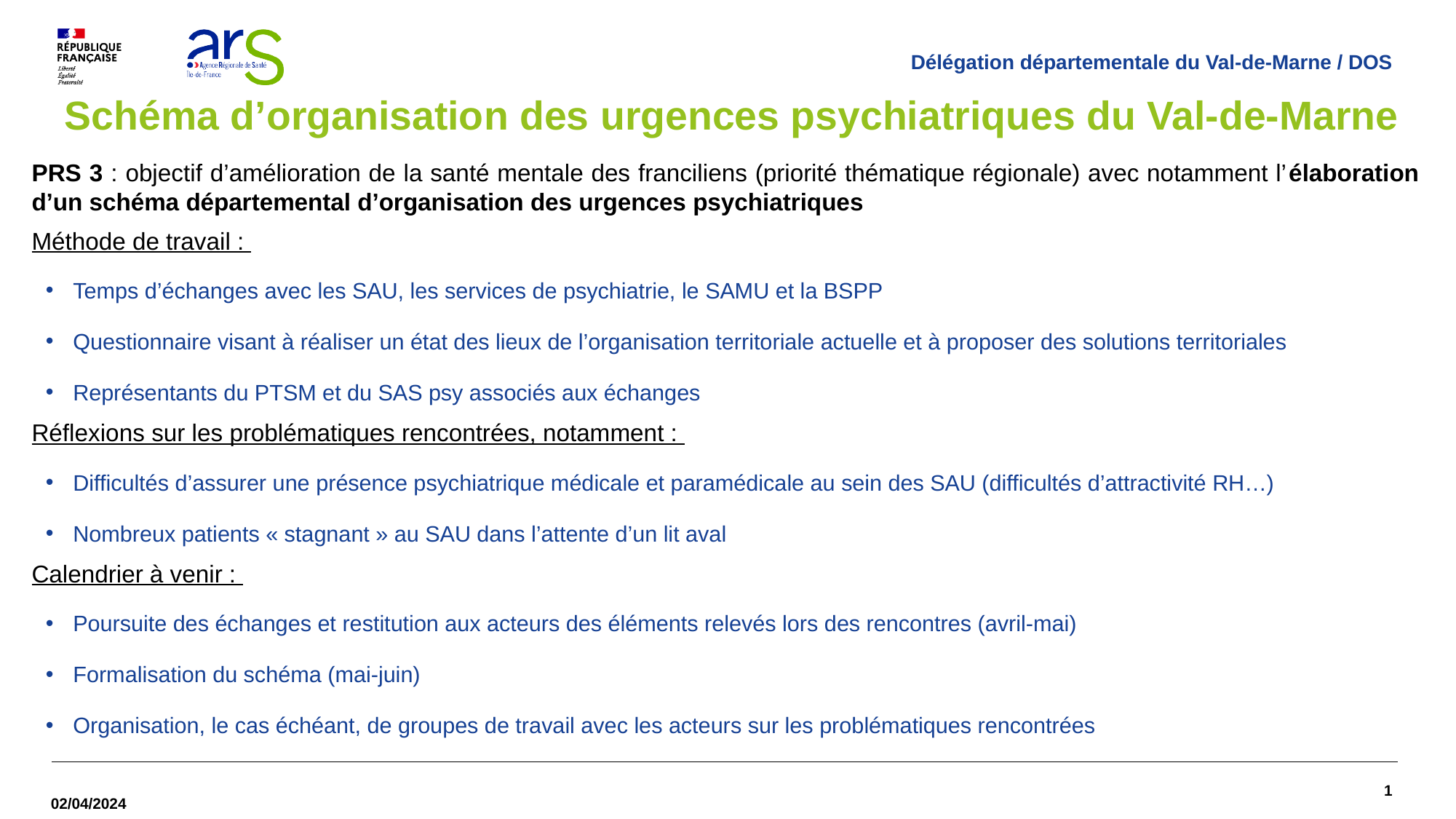

Délégation départementale du Val-de-Marne / DOS
# Schéma d’organisation des urgences psychiatriques du Val-de-Marne
PRS 3 : objectif d’amélioration de la santé mentale des franciliens (priorité thématique régionale) avec notamment l’élaboration d’un schéma départemental d’organisation des urgences psychiatriques
Méthode de travail :
Temps d’échanges avec les SAU, les services de psychiatrie, le SAMU et la BSPP
Questionnaire visant à réaliser un état des lieux de l’organisation territoriale actuelle et à proposer des solutions territoriales
Représentants du PTSM et du SAS psy associés aux échanges
Réflexions sur les problématiques rencontrées, notamment :
Difficultés d’assurer une présence psychiatrique médicale et paramédicale au sein des SAU (difficultés d’attractivité RH…)
Nombreux patients « stagnant » au SAU dans l’attente d’un lit aval
Calendrier à venir :
Poursuite des échanges et restitution aux acteurs des éléments relevés lors des rencontres (avril-mai)
Formalisation du schéma (mai-juin)
Organisation, le cas échéant, de groupes de travail avec les acteurs sur les problématiques rencontrées
1
02/04/2024